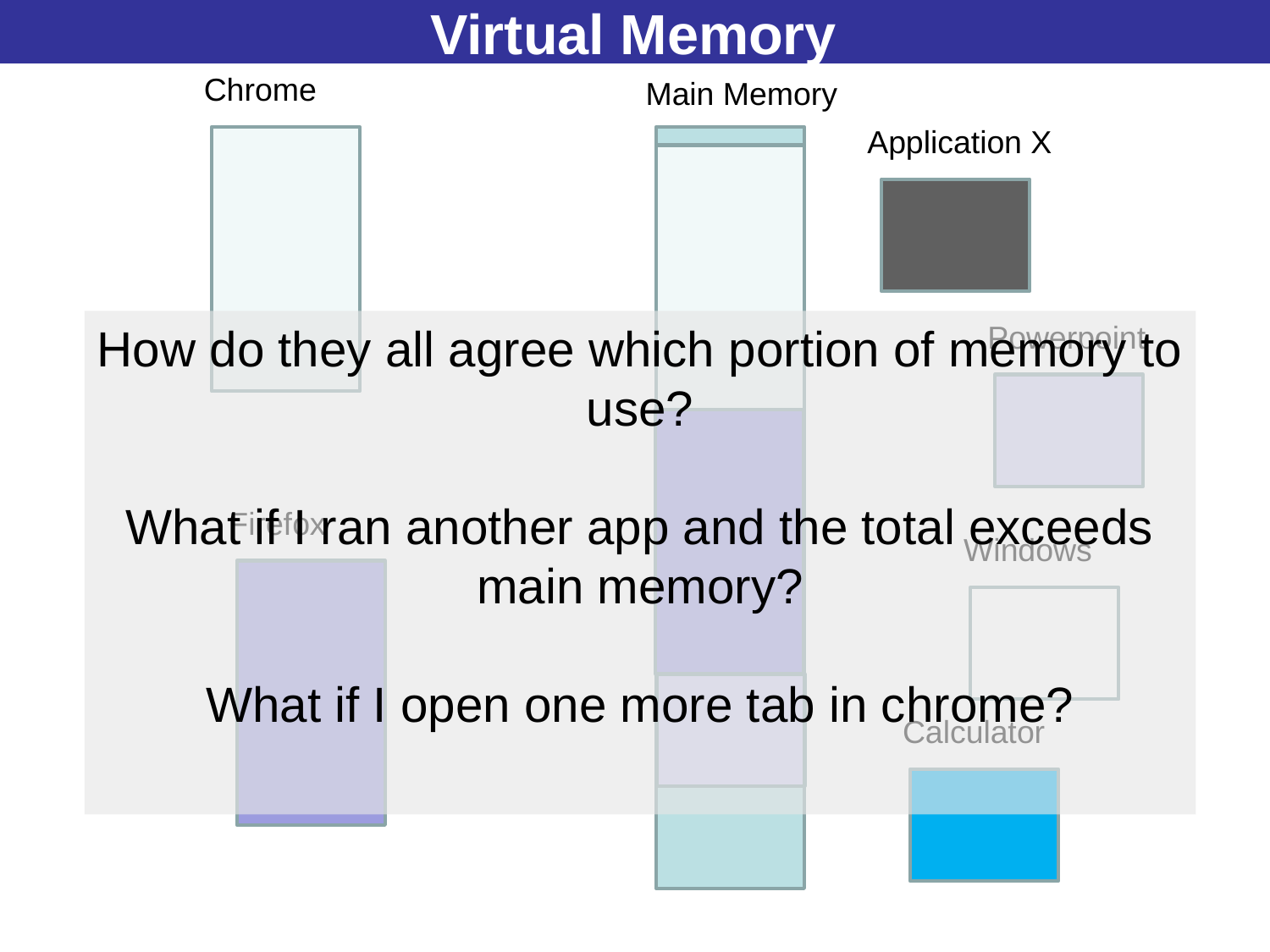

# Virtual Memory
Chrome
Main Memory
Application X

How do they all agree which portion of memory to use?

What if I ran another app and the total exceeds main memory?

What if I open one more tab in chrome?
Powerpoint

Firefox
Windows

Calculator